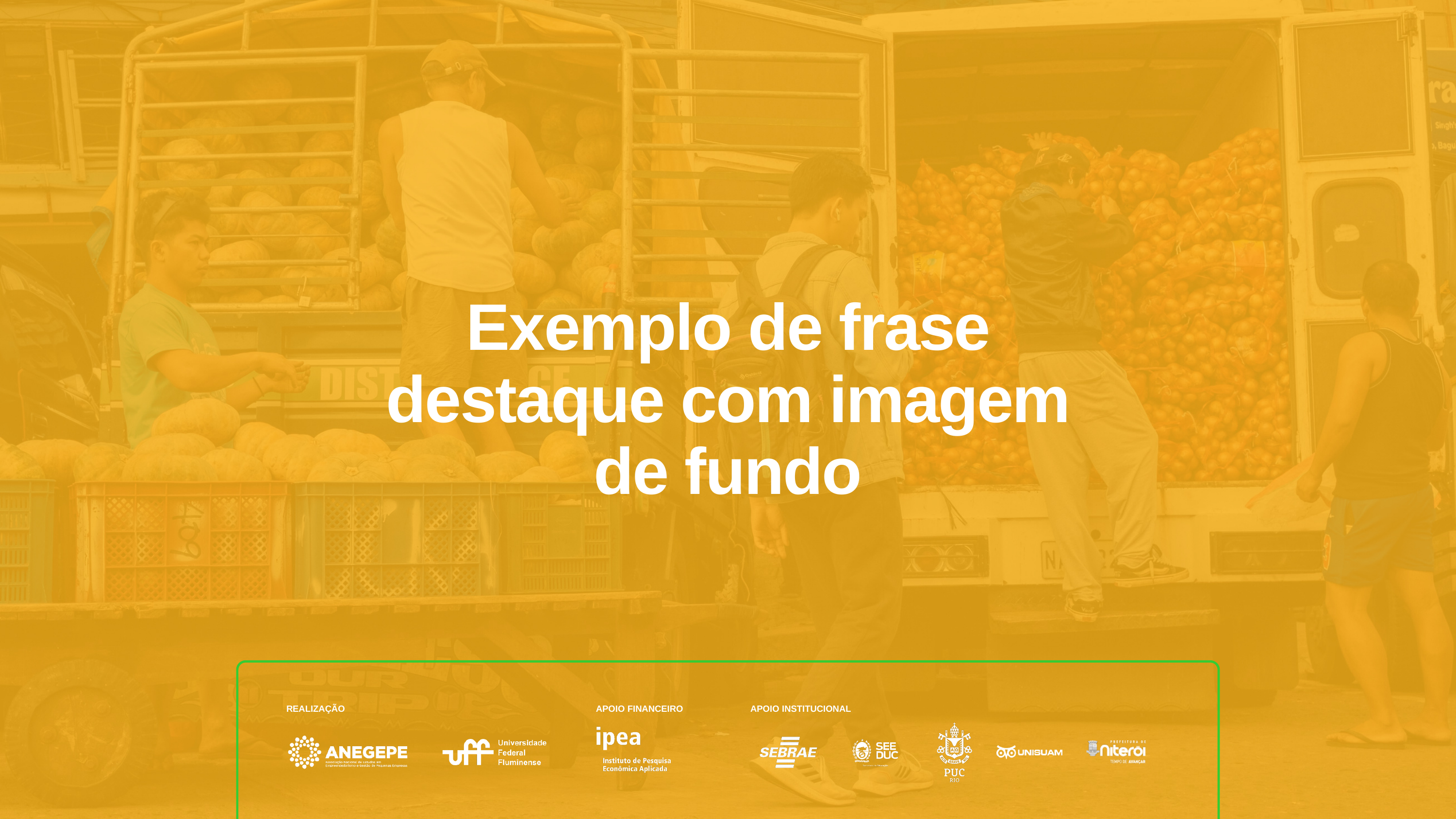

Exemplo de frase destaque com imagem de fundo

REALIZAÇÃO
APOIO FINANCEIRO
APOIO INSTITUCIONAL